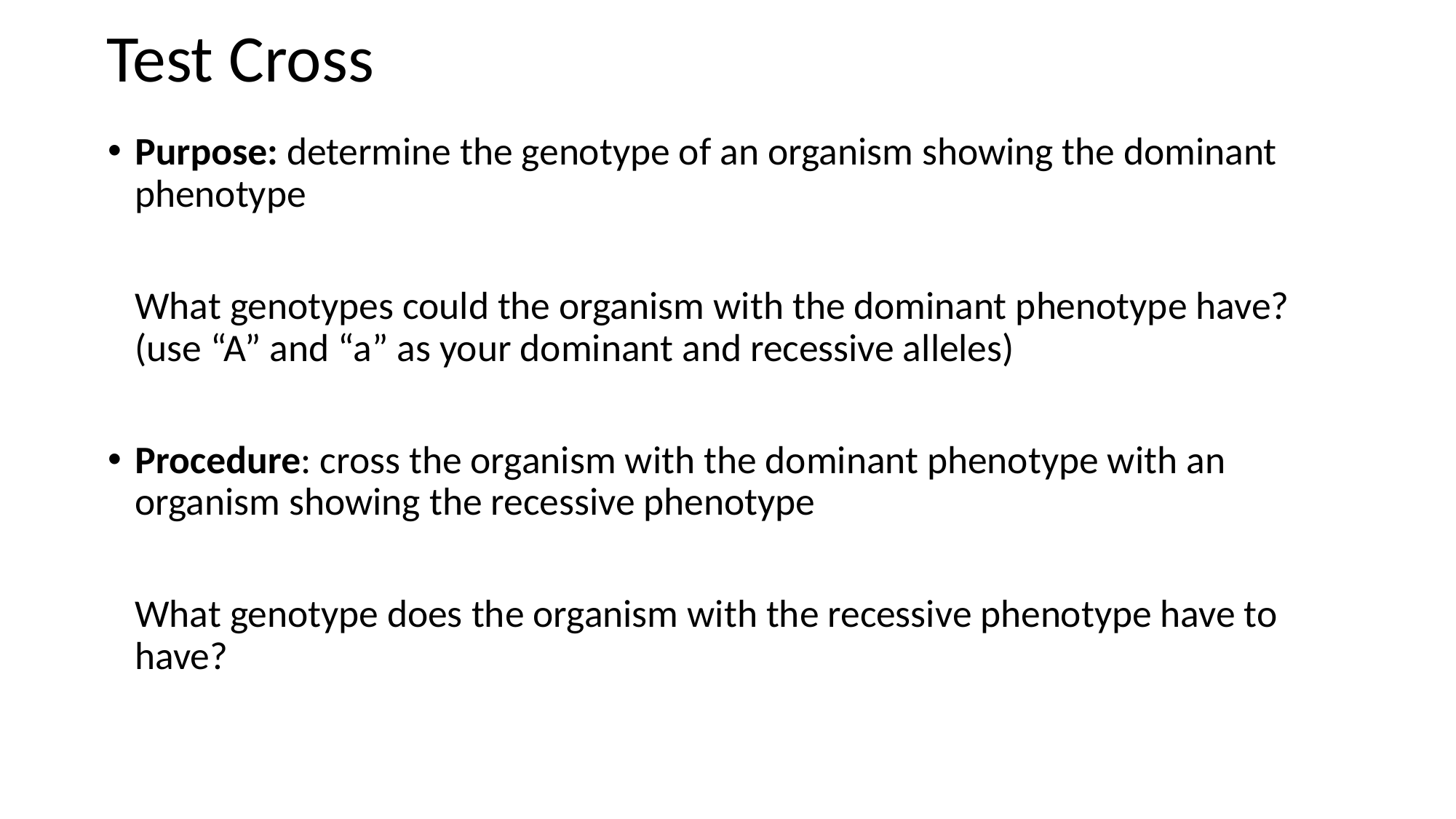

# Test Cross
Purpose: determine the genotype of an organism showing the dominant phenotype

	What genotypes could the organism with the dominant phenotype have?  (use “A” and “a” as your dominant and recessive alleles)

Procedure: cross the organism with the dominant phenotype with an organism showing the recessive phenotype

	What genotype does the organism with the recessive phenotype have to have?